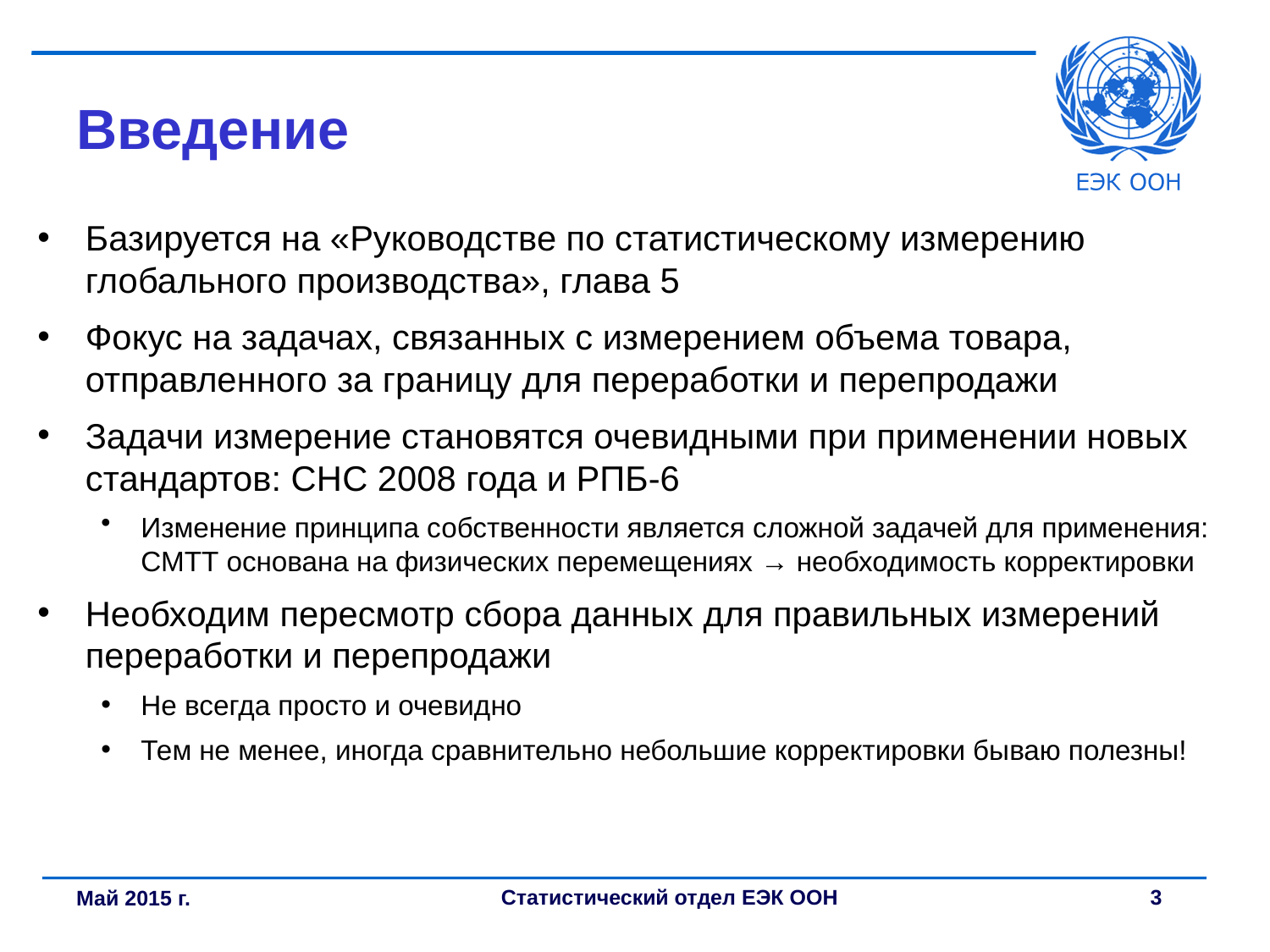

# Введение
Базируется на «Руководстве по статистическому измерению глобального производства», глава 5
Фокус на задачах, связанных с измерением объема товара, отправленного за границу для переработки и перепродажи
Задачи измерение становятся очевидными при применении новых стандартов: СНС 2008 года и РПБ-6
Изменение принципа собственности является сложной задачей для применения: СМТТ основана на физических перемещениях → необходимость корректировки
Необходим пересмотр сбора данных для правильных измерений переработки и перепродажи
Не всегда просто и очевидно
Тем не менее, иногда сравнительно небольшие корректировки бываю полезны!
Май 2015 г.